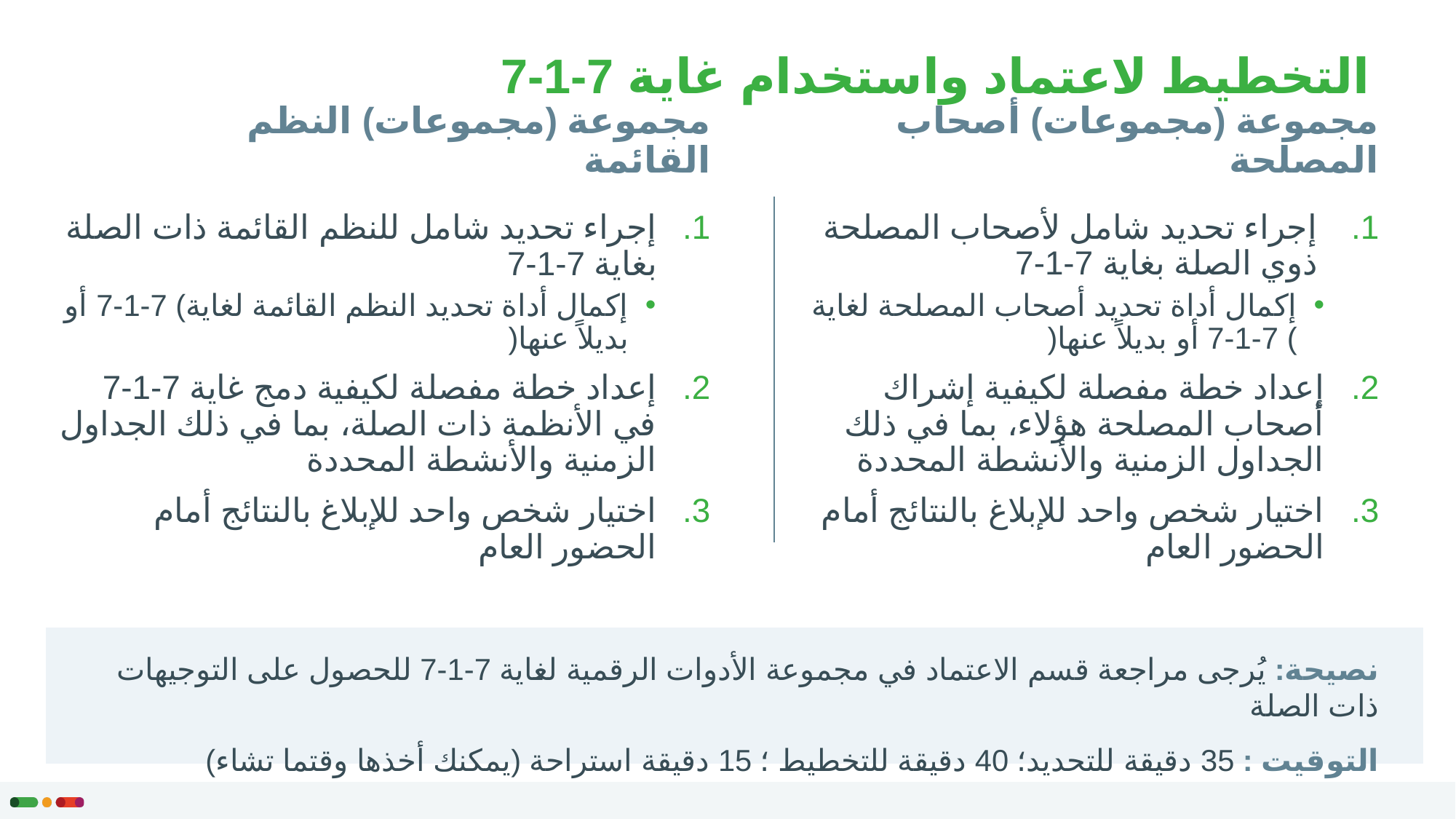

التخطيط لاعتماد واستخدام غاية 7-1-7
مجموعة (مجموعات) أصحاب المصلحة
مجموعة (مجموعات) النظم القائمة
إجراء تحديد شامل لأصحاب المصلحة ذوي الصلة بغاية 7-1-7
إكمال أداة تحديد أصحاب المصلحة لغاية
) 7-1-7 أو بديلاً عنها(
إعداد خطة مفصلة لكيفية إشراك أصحاب المصلحة هؤلاء، بما في ذلك الجداول الزمنية والأنشطة المحددة
اختيار شخص واحد للإبلاغ بالنتائج أمام الحضور العام
إجراء تحديد شامل للنظم القائمة ذات الصلة بغاية 7-1-7
إكمال أداة تحديد النظم القائمة لغاية) 7-1-7 أو بديلاً عنها(
إعداد خطة مفصلة لكيفية دمج غاية 7-1-7 في الأنظمة ذات الصلة، بما في ذلك الجداول الزمنية والأنشطة المحددة
اختيار شخص واحد للإبلاغ بالنتائج أمام الحضور العام

نصيحة: يُرجى مراجعة قسم الاعتماد في مجموعة الأدوات الرقمية لغاية 7-1-7 للحصول على التوجيهات ذات الصلة

التوقيت : 35 دقيقة للتحديد؛ 40 دقيقة للتخطيط ؛ 15 دقيقة استراحة (يمكنك أخذها وقتما تشاء)